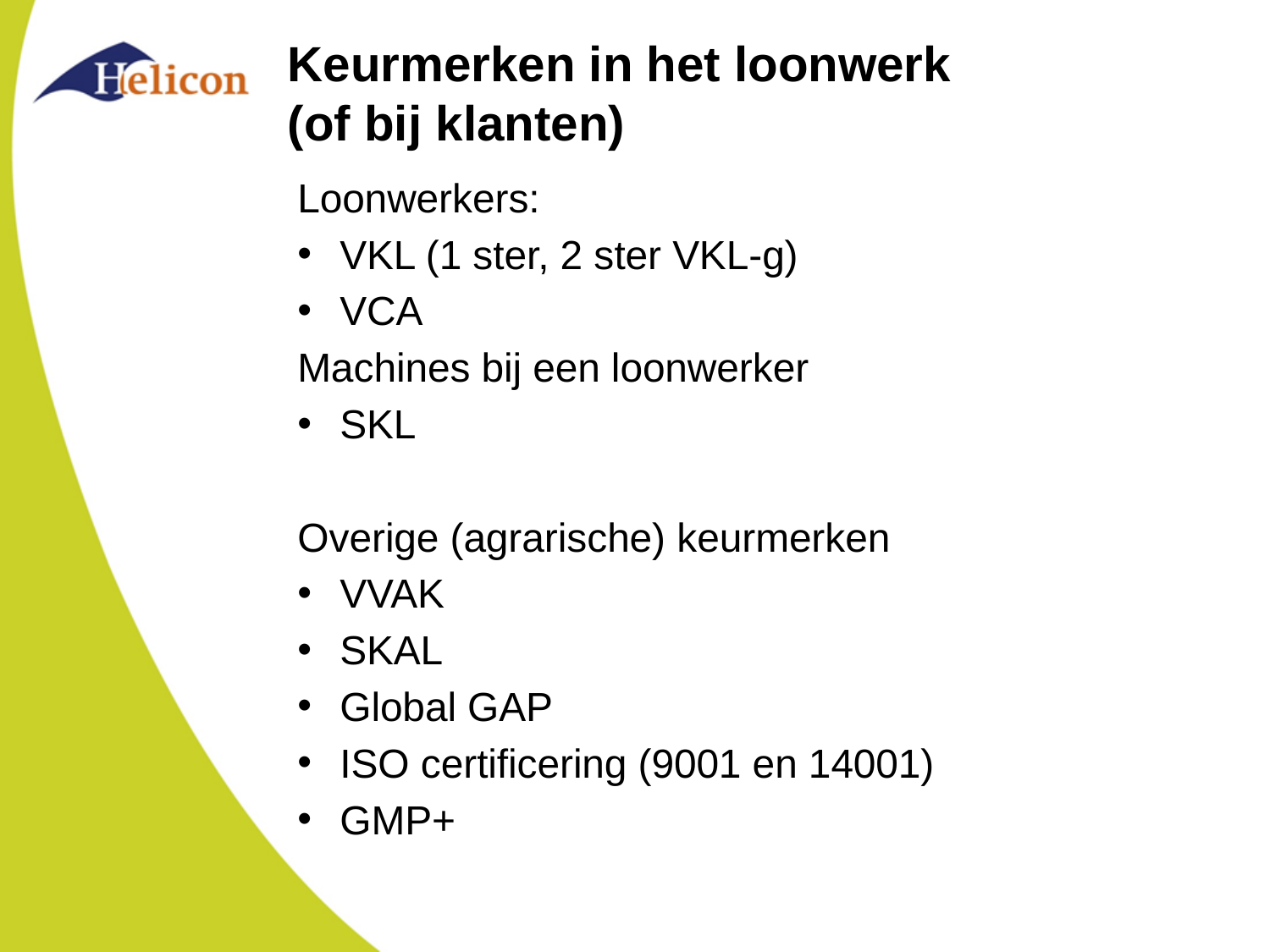

# Keurmerken in het loonwerk (of bij klanten)
Loonwerkers:
VKL (1 ster, 2 ster VKL-g)
VCA
Machines bij een loonwerker
SKL

Overige (agrarische) keurmerken
VVAK
SKAL
Global GAP
ISO certificering (9001 en 14001)
GMP+